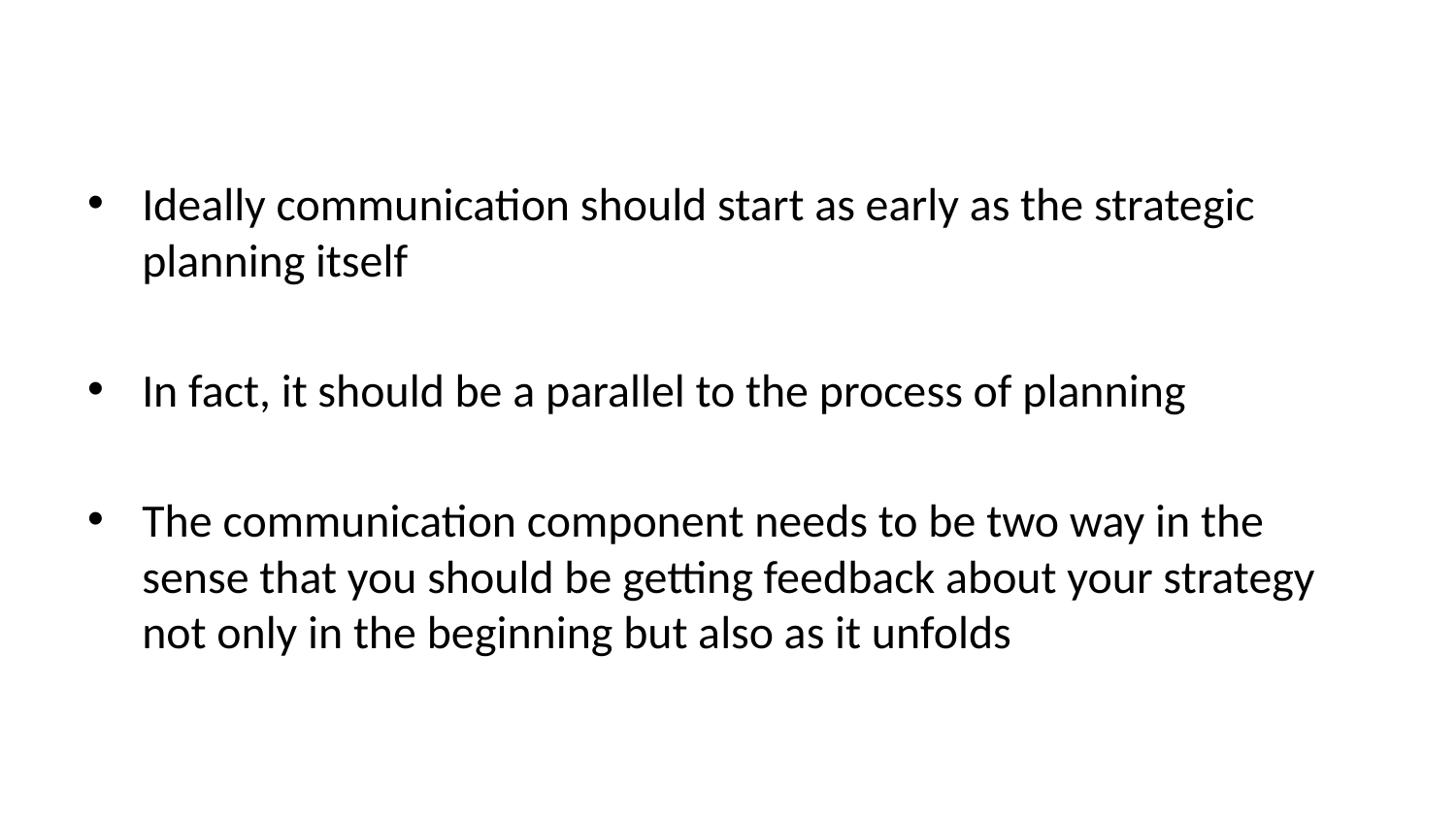

Ideally communication should start as early as the strategic planning itself

In fact, it should be a parallel to the process of planning

The communication component needs to be two way in the sense that you should be getting feedback about your strategy not only in the beginning but also as it unfolds